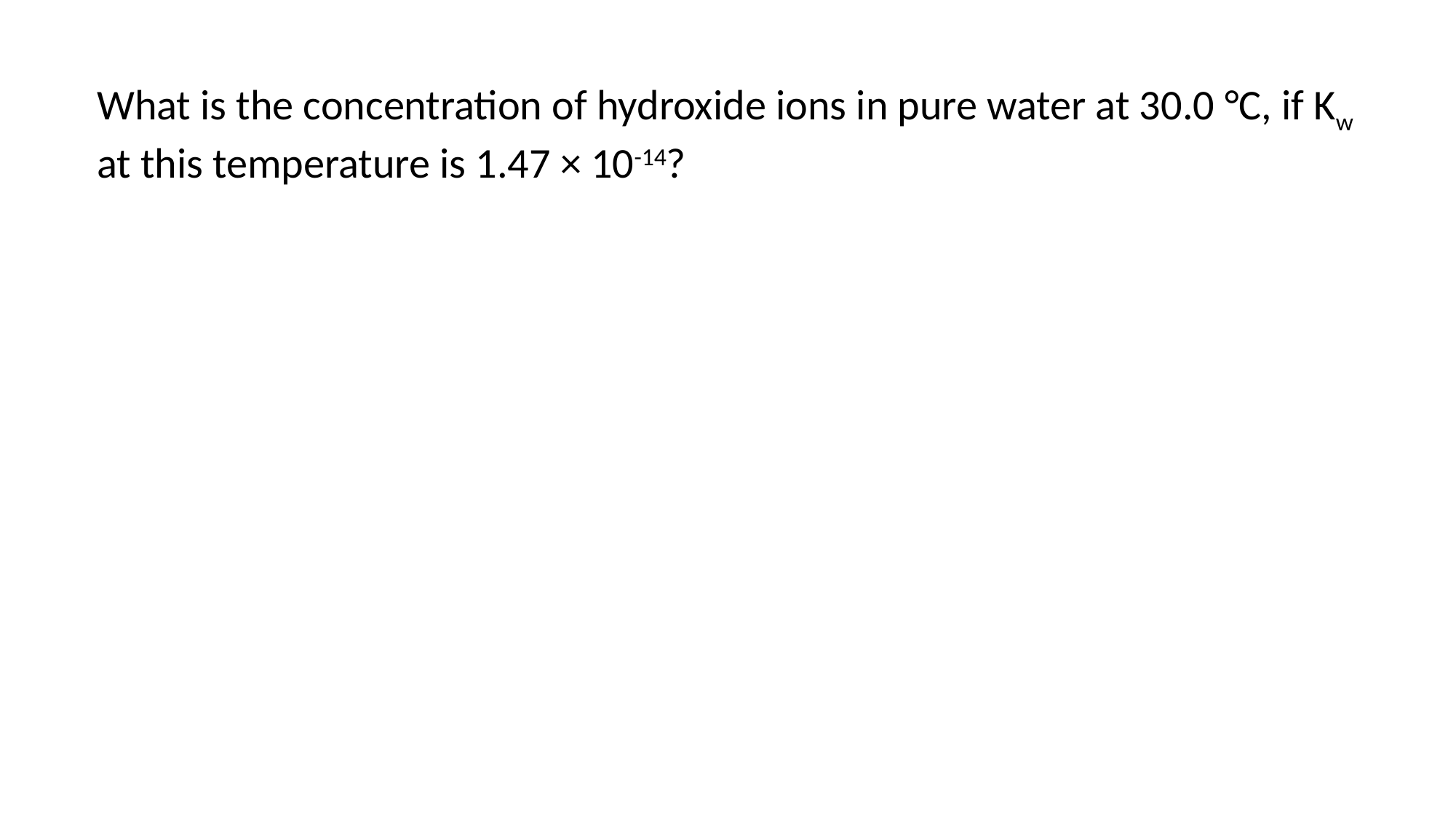

What is the concentration of hydroxide ions in pure water at 30.0 °C, if Kw at this temperature is 1.47 × 10-14?